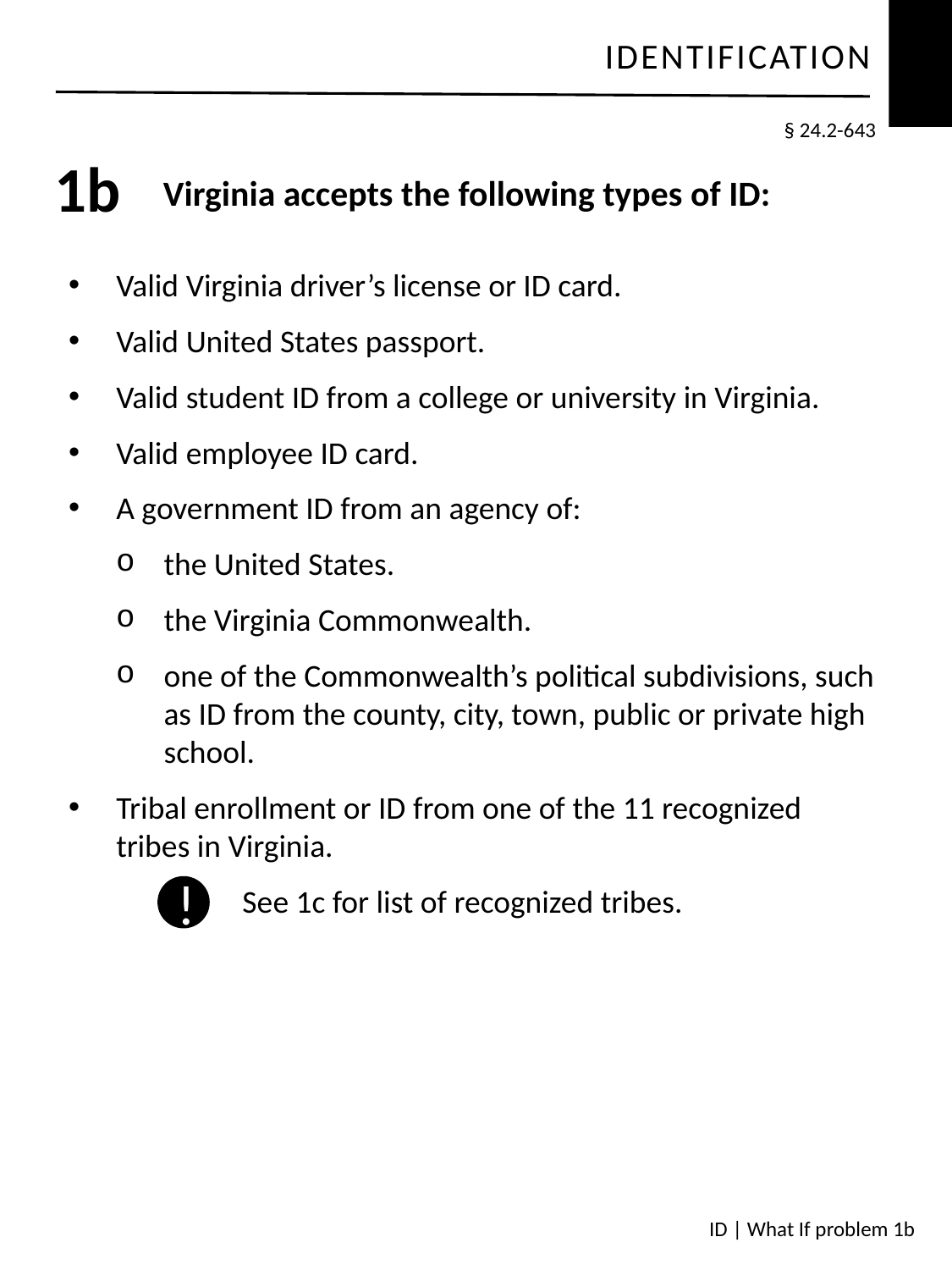

§ 24.2-643
1b
Virginia accepts the following types of ID:

Valid Virginia driver’s license or ID card.
Valid United States passport.
Valid student ID from a college or university in Virginia.
Valid employee ID card.
A government ID from an agency of:
the United States.
the Virginia Commonwealth.
one of the Commonwealth’s political subdivisions, such as ID from the county, city, town, public or private high school.
Tribal enrollment or ID from one of the 11 recognized tribes in Virginia.
  See 1c for list of recognized tribes.

!
ID | What If problem 1b